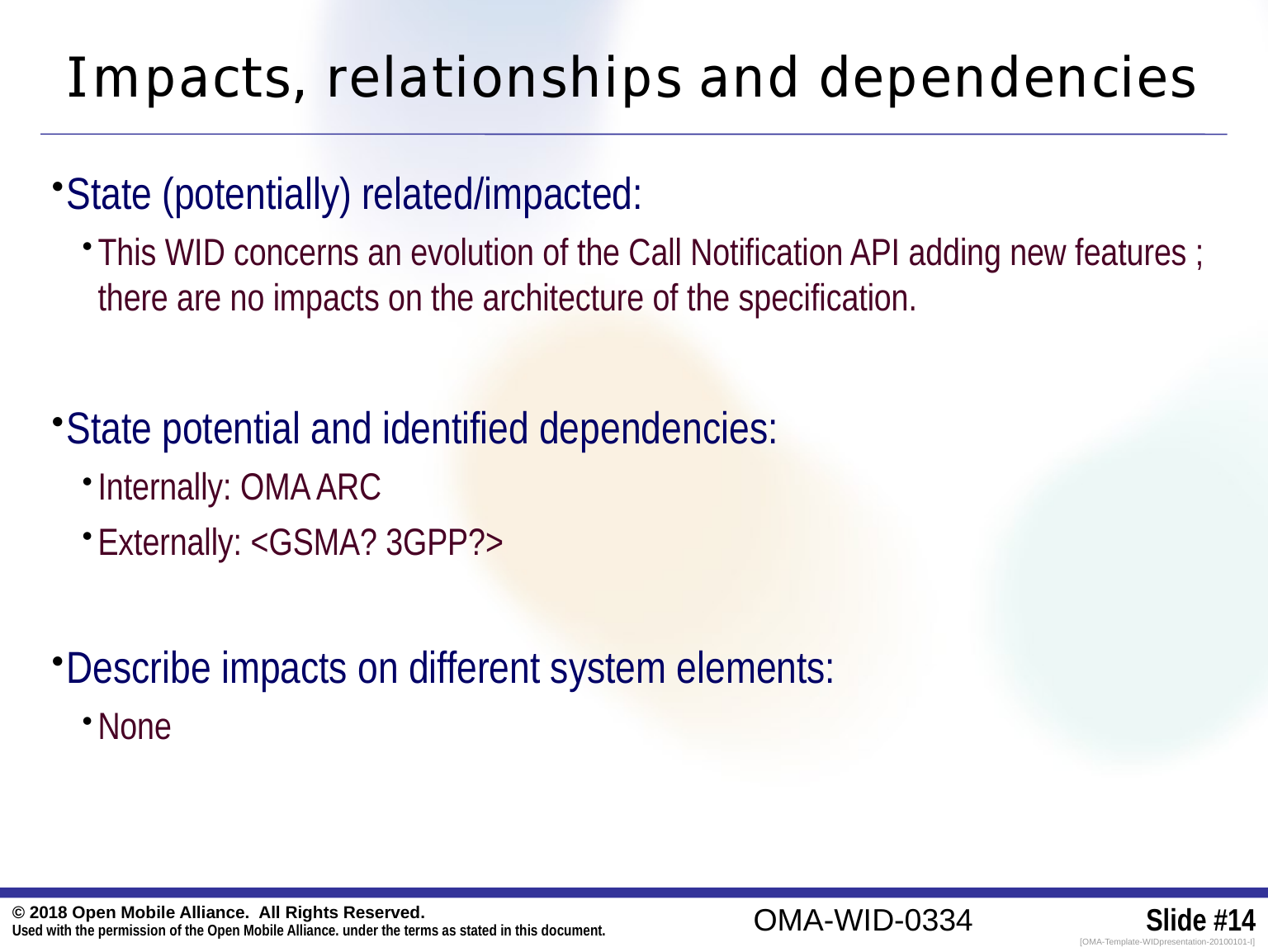

Impacts, relationships and dependencies
State (potentially) related/impacted:
This WID concerns an evolution of the Call Notification API adding new features ; there are no impacts on the architecture of the specification.

State potential and identified dependencies:
Internally: OMA ARC
Externally: <GSMA? 3GPP?>

Describe impacts on different system elements:
None